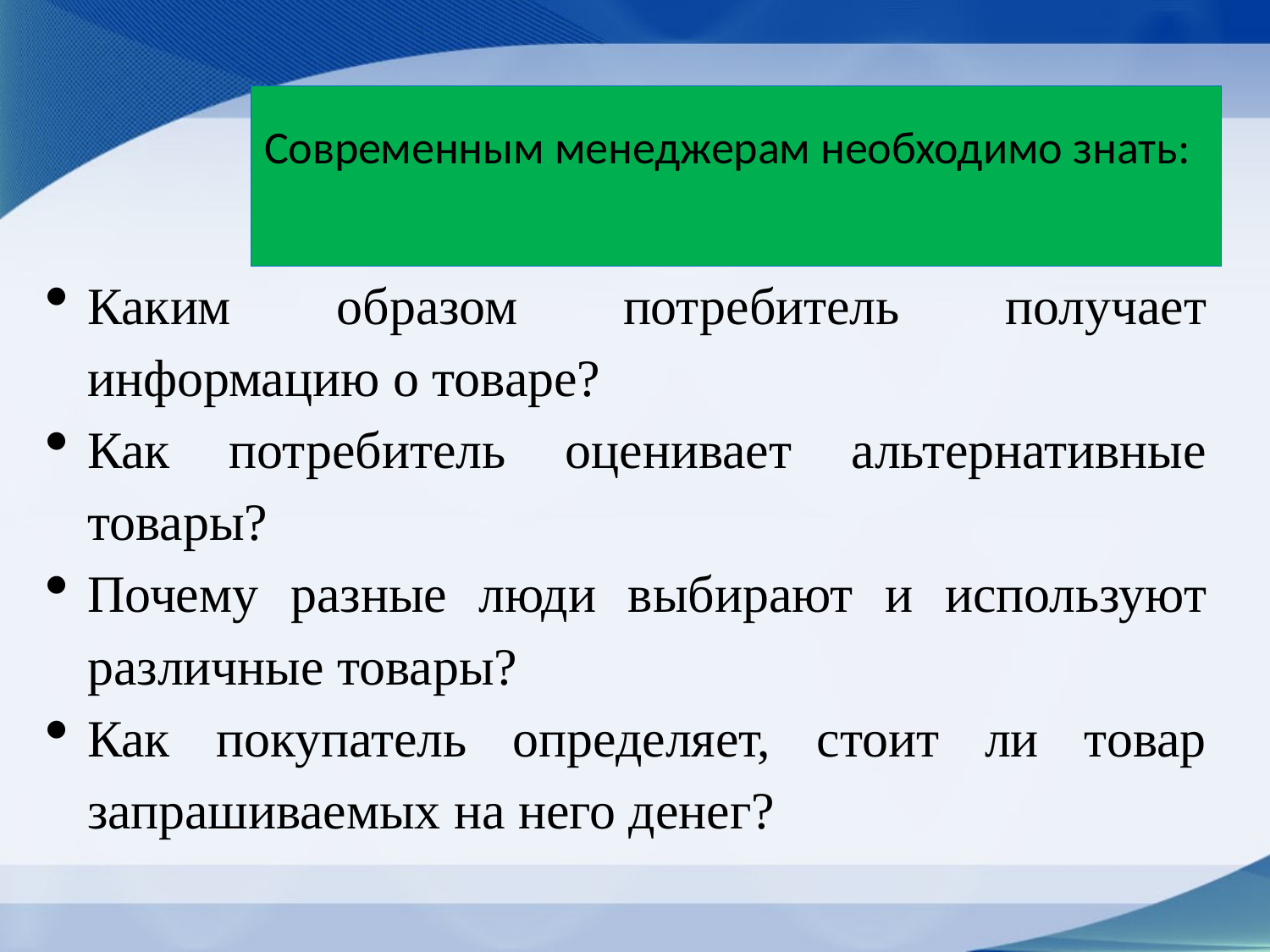

# Современным менеджерам необходимо знать:
Каким образом потребитель получает информацию о товаре?
Как потребитель оценивает альтернативные товары?
Почему разные люди выбирают и используют различные товары?
Как покупатель определяет, стоит ли товар запрашиваемых на него денег?